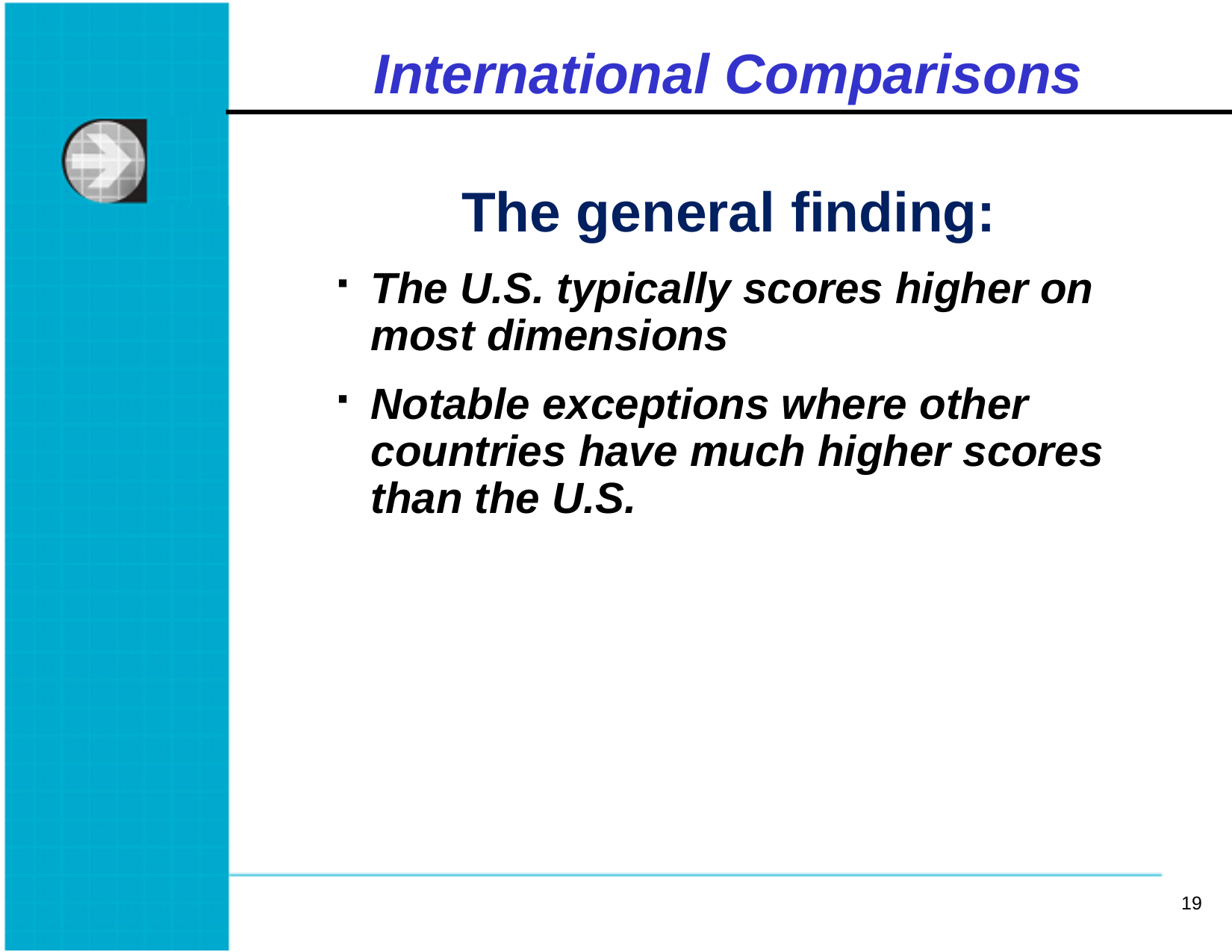

# International Comparisons
The general finding:
The U.S. typically scores higher on most dimensions
Notable exceptions where other countries have much higher scores than the U.S.

19